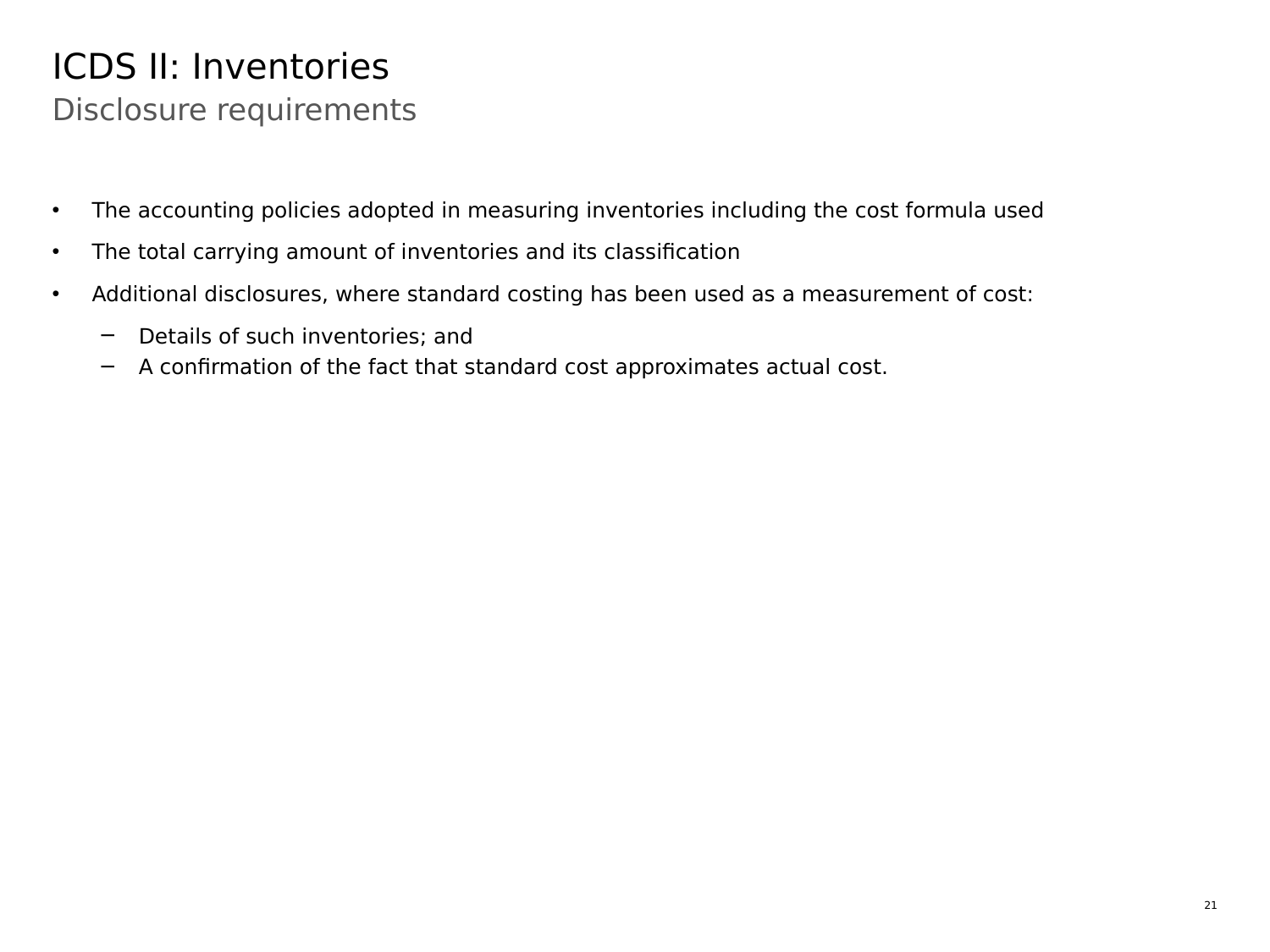

# ICDS II: Inventories
Disclosure requirements
The accounting policies adopted in measuring inventories including the cost formula used
The total carrying amount of inventories and its classification
Additional disclosures, where standard costing has been used as a measurement of cost:
Details of such inventories; and
A confirmation of the fact that standard cost approximates actual cost.